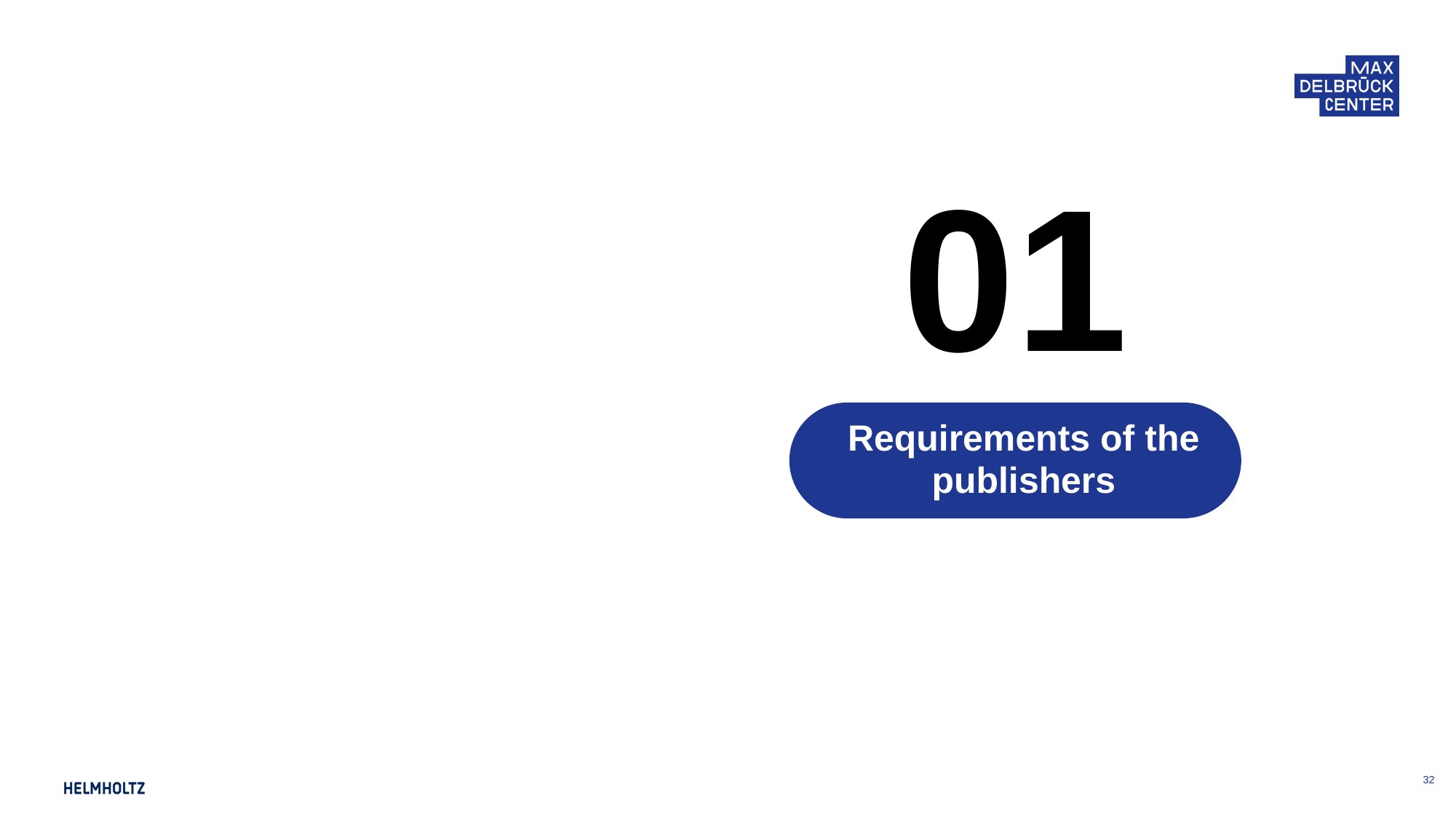

01
# Requirements of the publishers

32